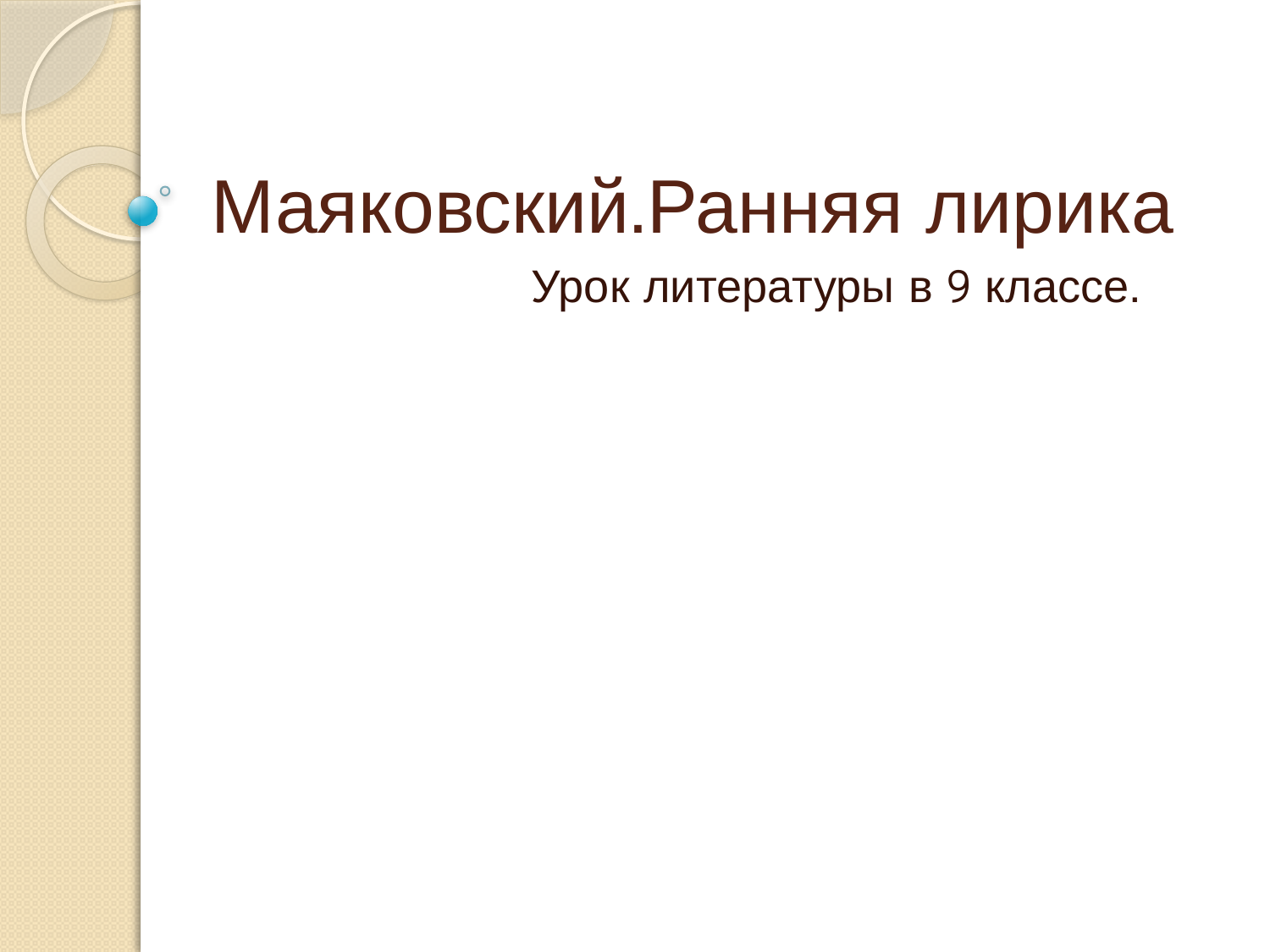

# Маяковский.Ранняя лирика
                       Урок литературы в 9 классе.